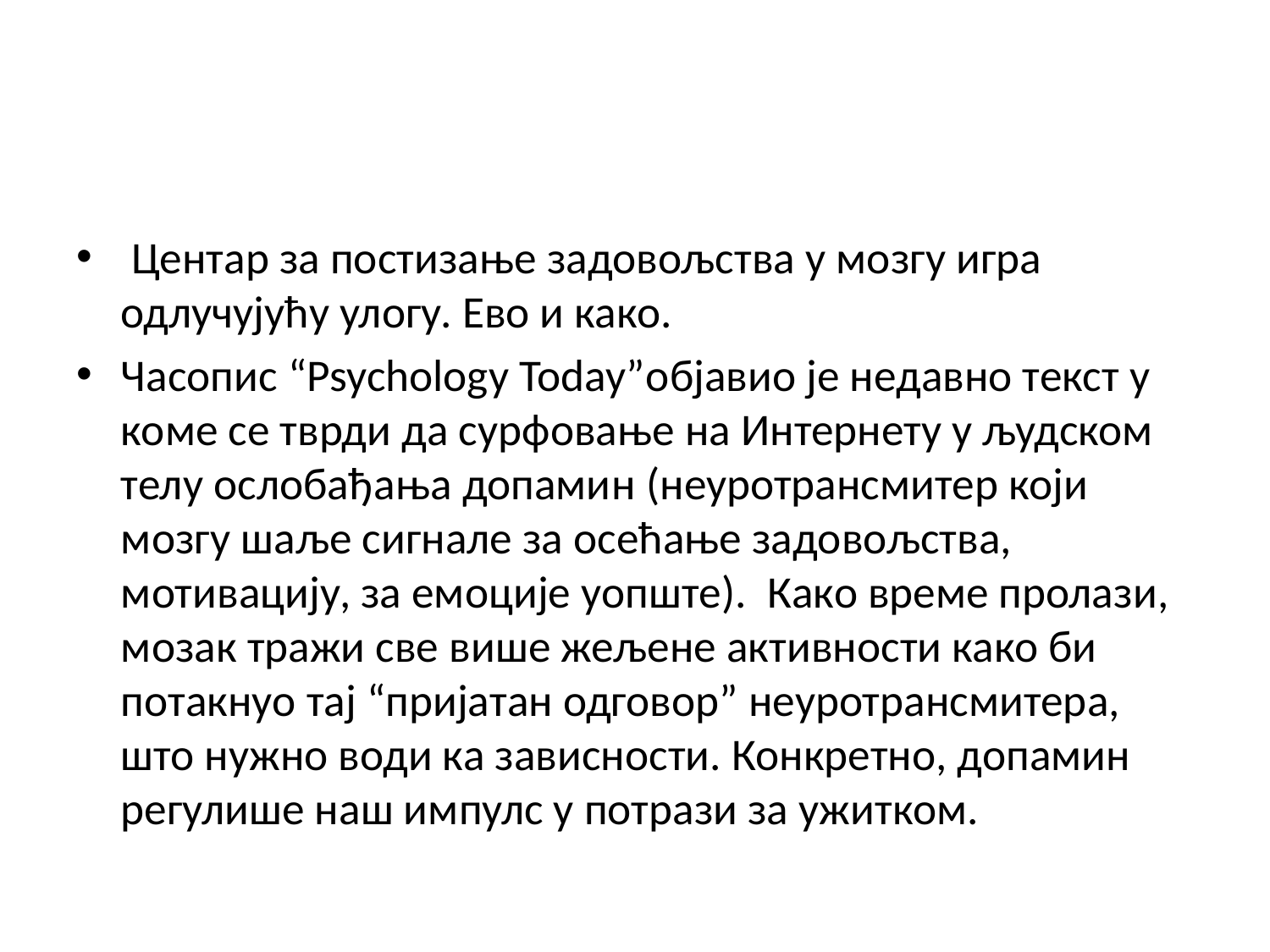

#
 Центар за постизање задовољства у мозгу игра одлучујућу улогу. Ево и како.
Часопис “Psychology Today”објавио је недавно текст у коме се тврди да сурфовање на Интернету у људском телу ослобађања допамин (неуротрансмитер који мозгу шаље сигнале за осећање задовољства, мотивацију, за емоције уопште).  Како време пролази, мозак тражи све више жељене активности како би потакнуо тај “пријатан одговор” неуротрансмитера, што нужно води ка зависности. Конкретно, допамин регулише наш импулс у потрази за ужитком.